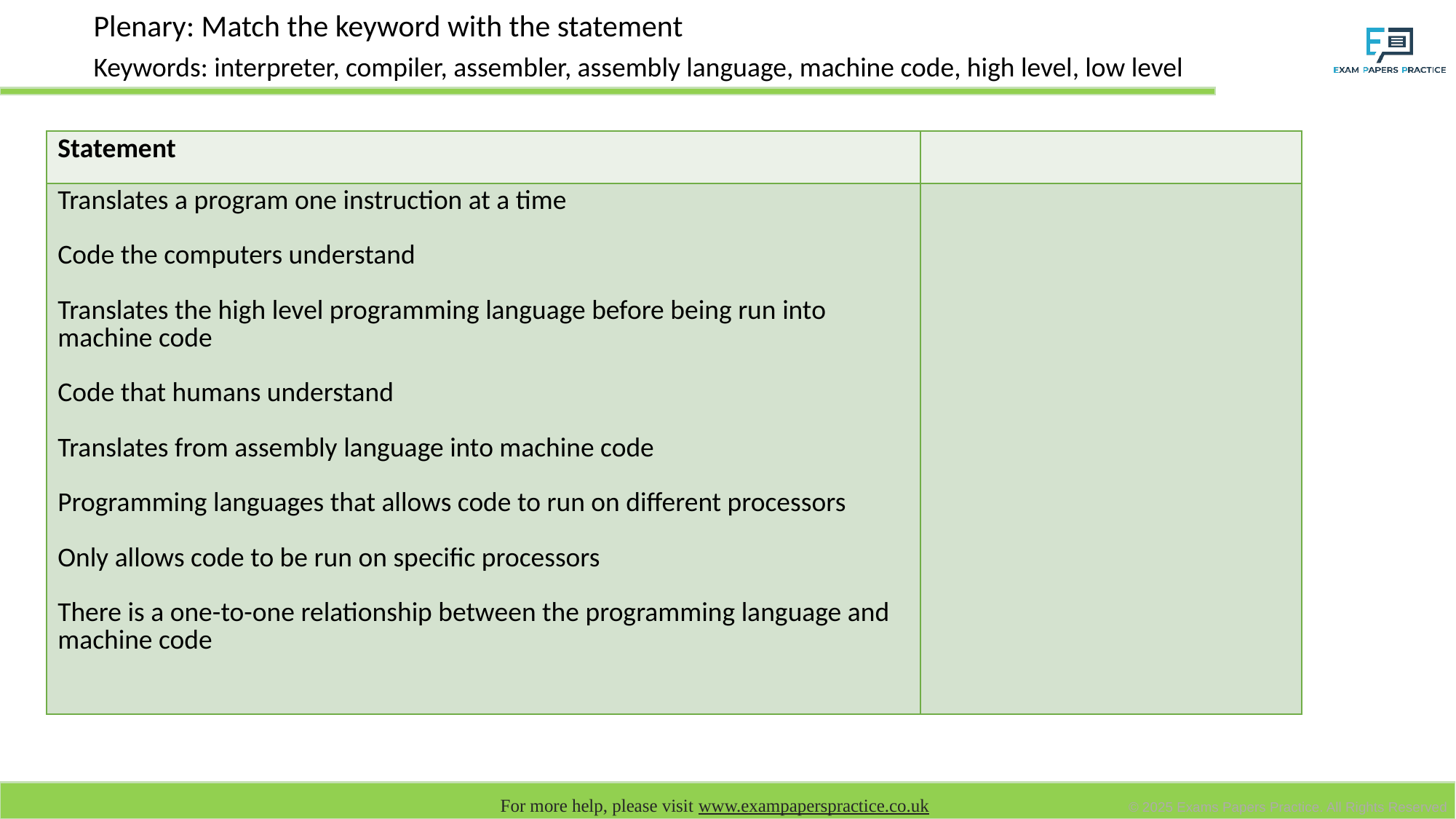

# Plenary: Match the keyword with the statement
Keywords: interpreter, compiler, assembler, assembly language, machine code, high level, low level
| Statement |  |
| --- | --- |
| Translates a program one instruction at a time Code the computers understand Translates the high level programming language before being run into machine code Code that humans understand Translates from assembly language into machine code Programming languages that allows code to run on different processors Only allows code to be run on specific processors There is a one-to-one relationship between the programming language and machine code |  |